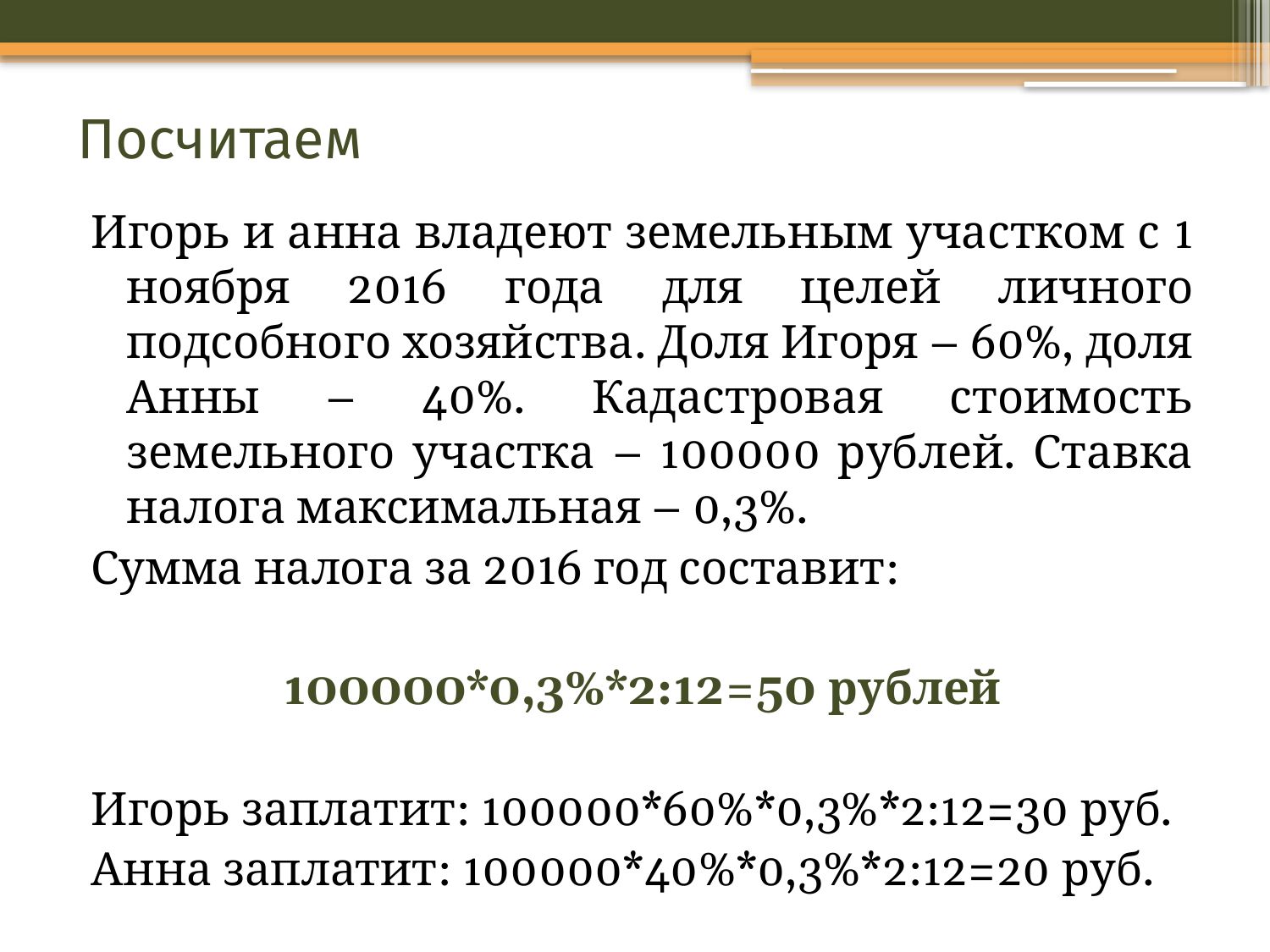

# Посчитаем
Игорь и анна владеют земельным участком с 1 ноября 2016 года для целей личного подсобного хозяйства. Доля Игоря – 60%, доля Анны – 40%. Кадастровая стоимость земельного участка – 100000 рублей. Ставка налога максимальная – 0,3%.
Сумма налога за 2016 год составит:

100000*0,3%*2:12=50 рублей

Игорь заплатит: 100000*60%*0,3%*2:12=30 руб.
Анна заплатит: 100000*40%*0,3%*2:12=20 руб.